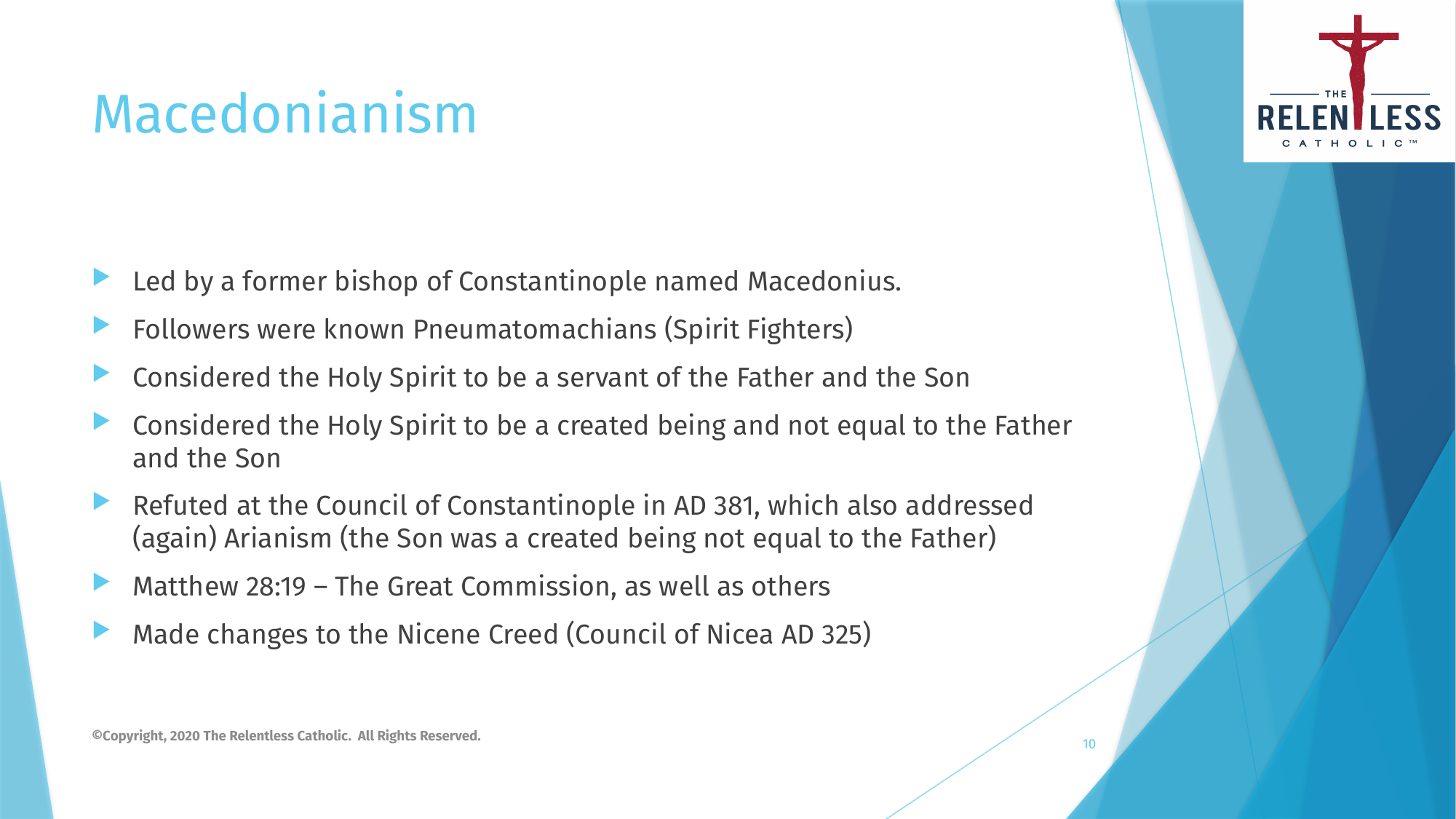

# Macedonianism
Led by a former bishop of Constantinople named Macedonius.
Followers were known Pneumatomachians (Spirit Fighters)
Considered the Holy Spirit to be a servant of the Father and the Son
Considered the Holy Spirit to be a created being and not equal to the Father and the Son
Refuted at the Council of Constantinople in AD 381, which also addressed (again) Arianism (the Son was a created being not equal to the Father)
Matthew 28:19 – The Great Commission, as well as others
Made changes to the Nicene Creed (Council of Nicea AD 325)
©Copyright, 2020 The Relentless Catholic.  All Rights Reserved.

10